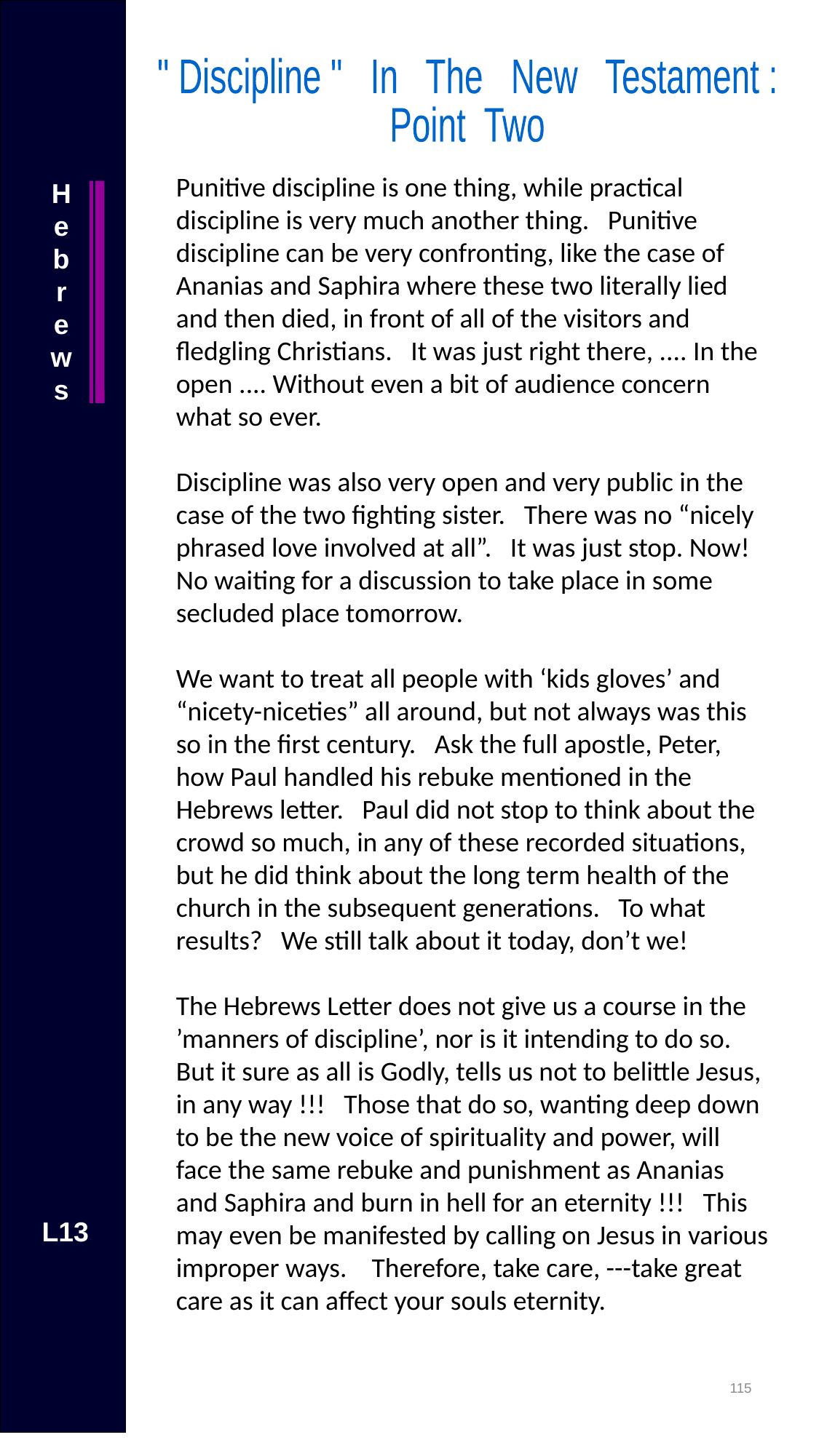

" Discipline "   In   The   New   Testament :
Point  Two
Punitive discipline is one thing, while practical discipline is very much another thing.   Punitive discipline can be very confronting, like the case of Ananias and Saphira where these two literally lied and then died, in front of all of the visitors and fledgling Christians.   It was just right there, .... In the open .... Without even a bit of audience concern what so ever.

Discipline was also very open and very public in the case of the two fighting sister.   There was no “nicely  phrased love involved at all”.   It was just stop. Now!   No waiting for a discussion to take place in some secluded place tomorrow.

We want to treat all people with ‘kids gloves’ and “nicety-niceties” all around, but not always was this so in the first century.   Ask the full apostle, Peter, how Paul handled his rebuke mentioned in the Hebrews letter.   Paul did not stop to think about the crowd so much, in any of these recorded situations, but he did think about the long term health of the church in the subsequent generations.   To what results?   We still talk about it today, don’t we!

The Hebrews Letter does not give us a course in the ’manners of discipline’, nor is it intending to do so.   But it sure as all is Godly, tells us not to belittle Jesus, in any way !!!   Those that do so, wanting deep down to be the new voice of spirituality and power, will face the same rebuke and punishment as Ananias and Saphira and burn in hell for an eternity !!!   This may even be manifested by calling on Jesus in various improper ways.    Therefore, take care, ---take great care as it can affect your souls eternity.

Hebrews

L13
115